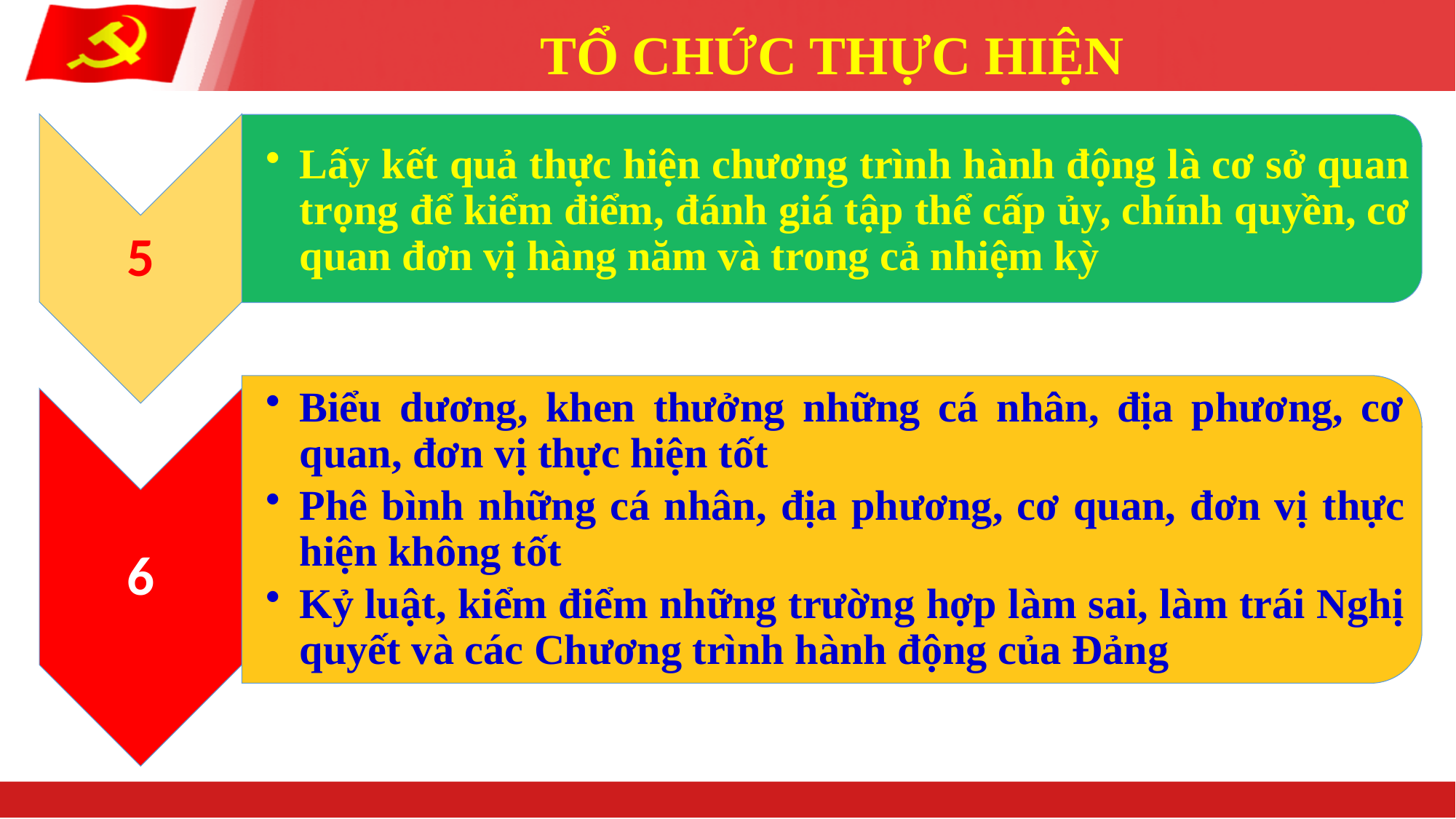

TỔ CHỨC THỰC HIỆN
5

Lấy kết quả thực hiện chương trình hành động là cơ sở quan trọng để kiểm điểm, đánh giá tập thể cấp ủy, chính quyền, cơ quan đơn vị hàng năm và trong cả nhiệm kỳ

6
Biểu dương, khen thưởng những cá nhân, địa phương, cơ quan, đơn vị thực hiện tốt
Phê bình những cá nhân, địa phương, cơ quan, đơn vị thực hiện không tốt
Kỷ luật, kiểm điểm những trường hợp làm sai, làm trái Nghị quyết và các Chương trình hành động của Đảng